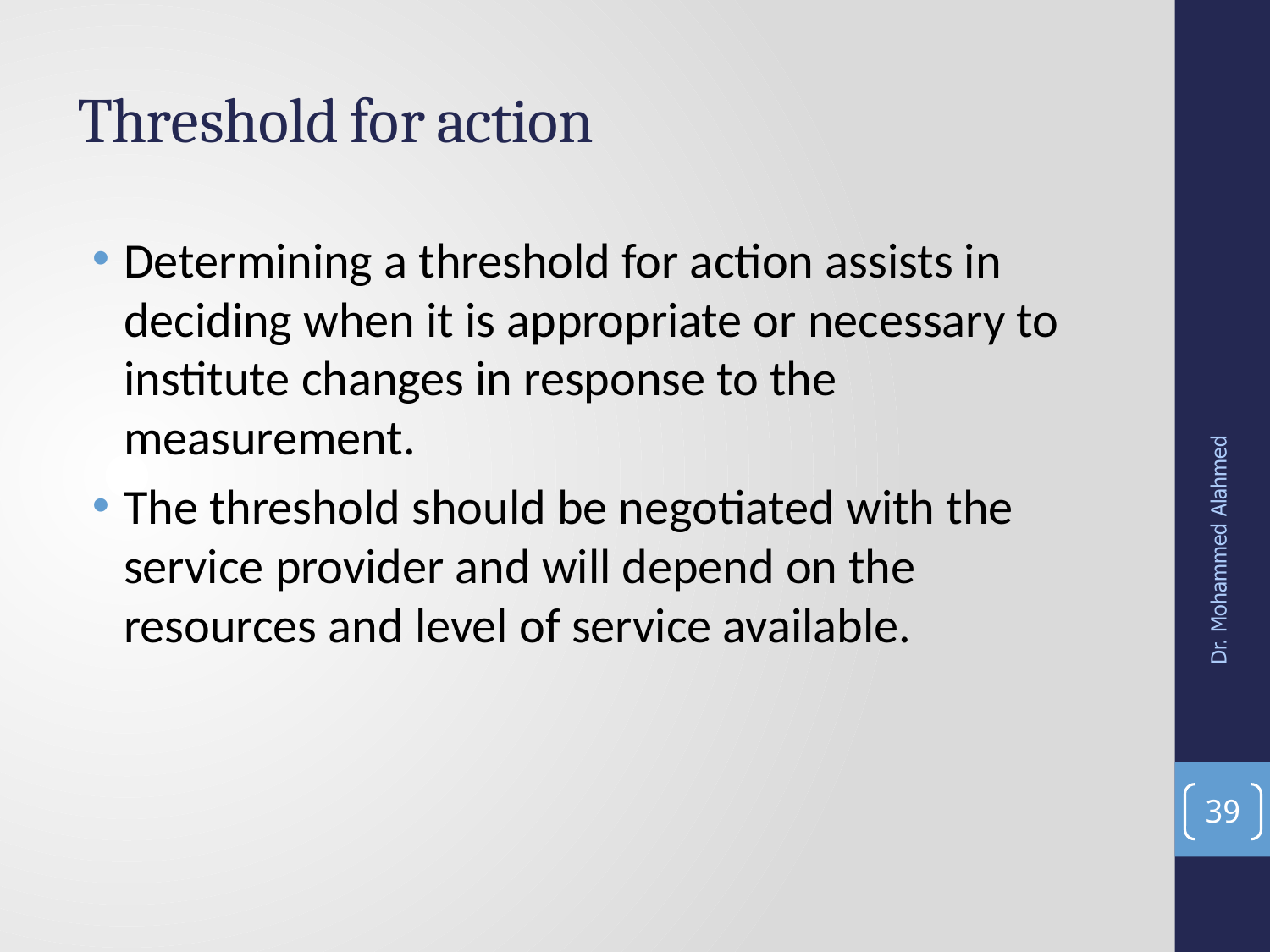

# Threshold for action
Determining a threshold for action assists in deciding when it is appropriate or necessary to institute changes in response to the measurement.
The threshold should be negotiated with the service provider and will depend on the resources and level of service available.
Dr. Mohammed Alahmed
39